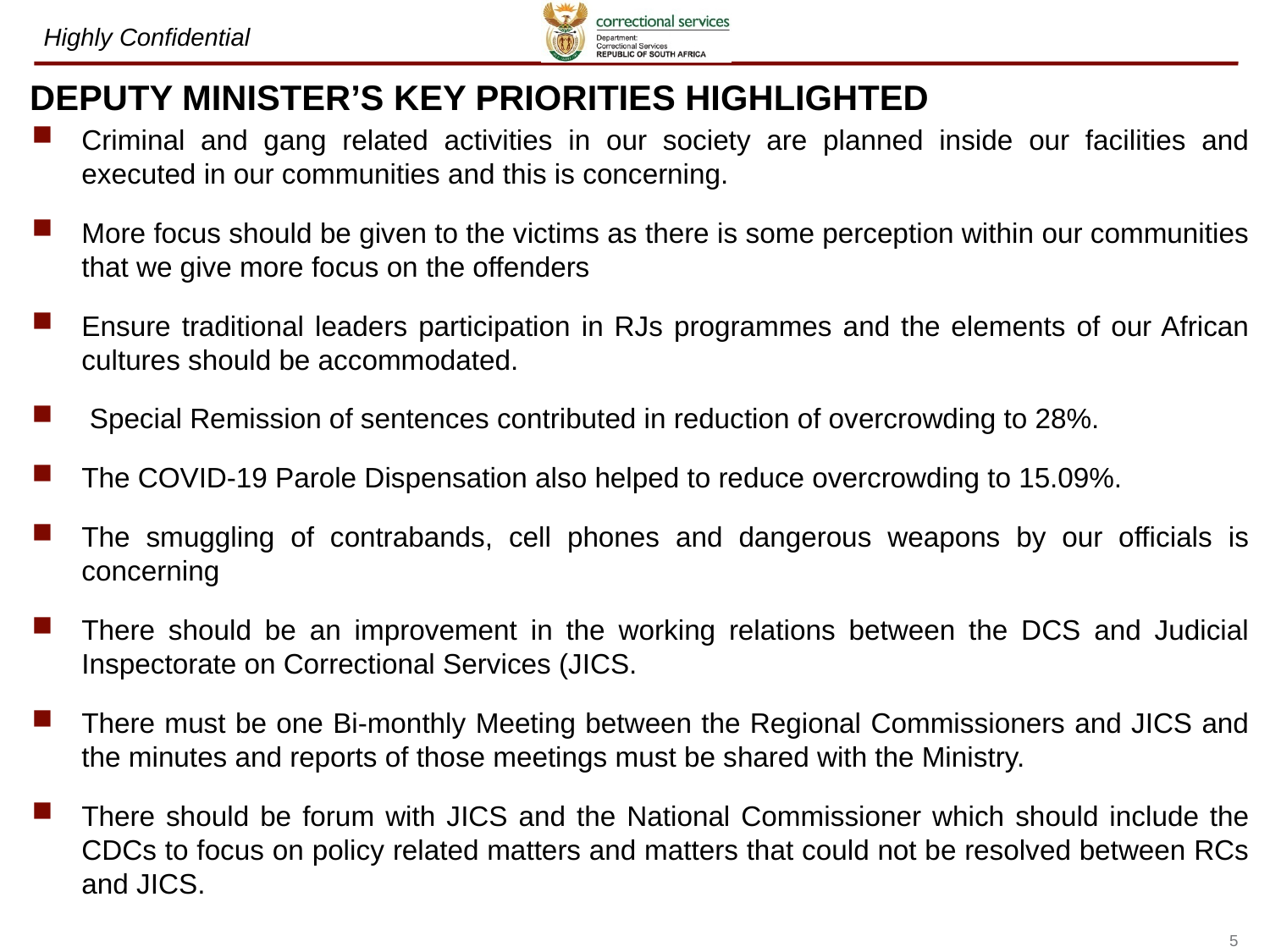

# DEPUTY MINISTER’S KEY PRIORITIES HIGHLIGHTED
Criminal and gang related activities in our society are planned inside our facilities and executed in our communities and this is concerning.
More focus should be given to the victims as there is some perception within our communities that we give more focus on the offenders
Ensure traditional leaders participation in RJs programmes and the elements of our African cultures should be accommodated.
 Special Remission of sentences contributed in reduction of overcrowding to 28%.
The COVID-19 Parole Dispensation also helped to reduce overcrowding to 15.09%.
The smuggling of contrabands, cell phones and dangerous weapons by our officials is concerning
There should be an improvement in the working relations between the DCS and Judicial Inspectorate on Correctional Services (JICS.
There must be one Bi-monthly Meeting between the Regional Commissioners and JICS and the minutes and reports of those meetings must be shared with the Ministry.
There should be forum with JICS and the National Commissioner which should include the CDCs to focus on policy related matters and matters that could not be resolved between RCs and JICS.